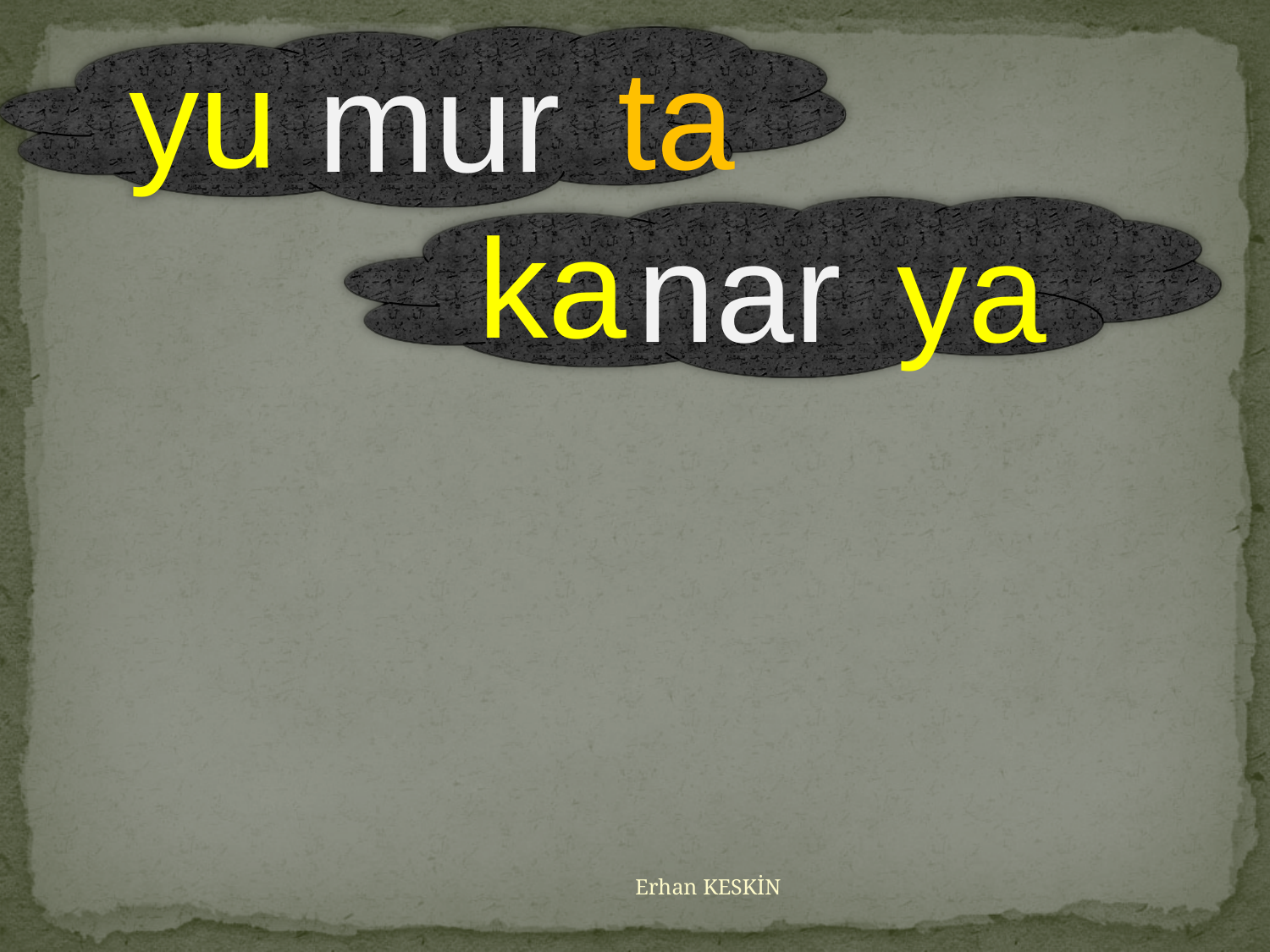

yu
mur
ta
ka
nar
ya

Erhan KESKİN